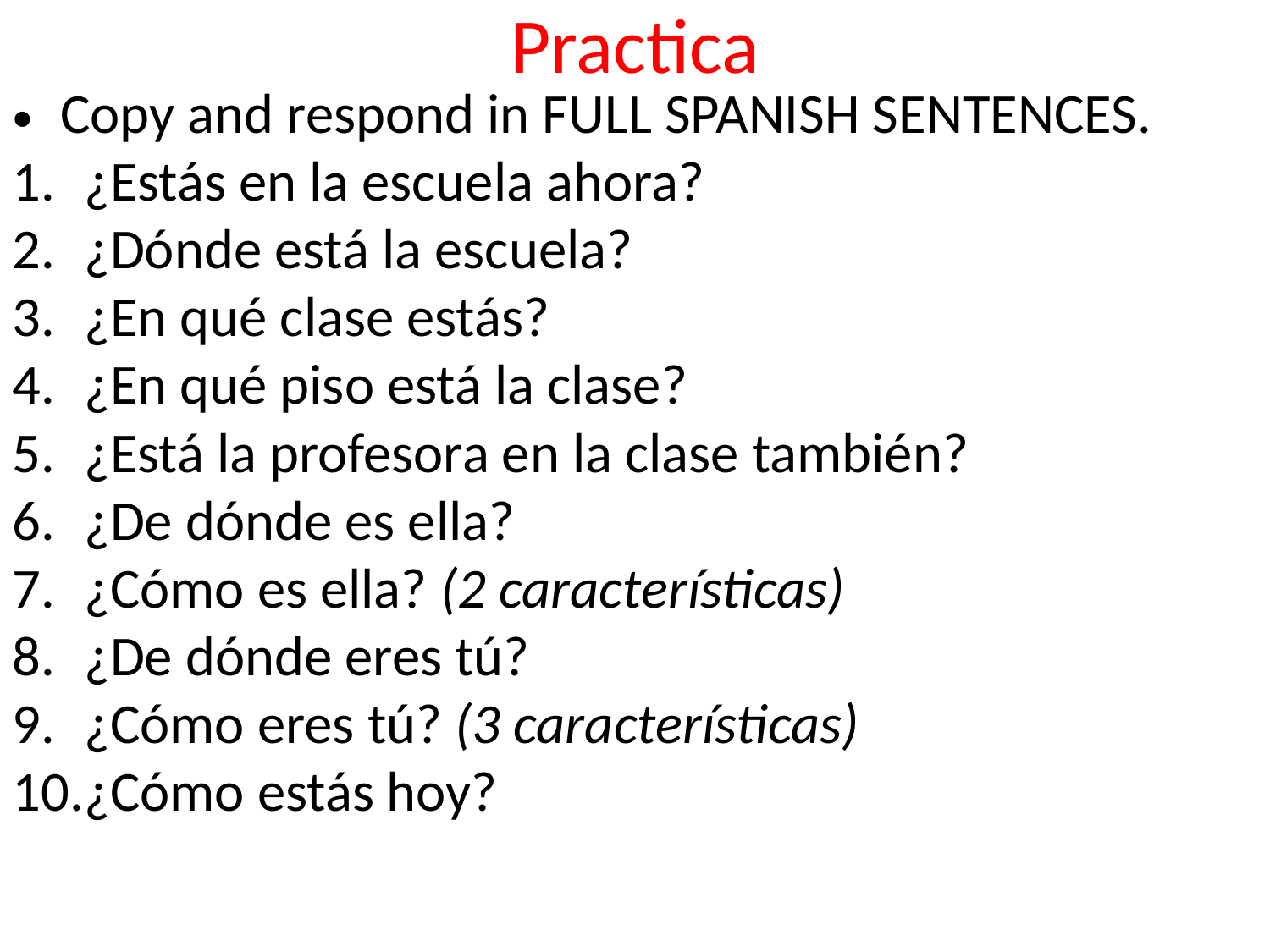

Practica
Copy and respond in FULL SPANISH SENTENCES.
¿Estás en la escuela ahora?
¿Dónde está la escuela?
¿En qué clase estás?
¿En qué piso está la clase?
¿Está la profesora en la clase también?
¿De dónde es ella?
¿Cómo es ella? (2 características)
¿De dónde eres tú?
¿Cómo eres tú? (3 características)
¿Cómo estás hoy?